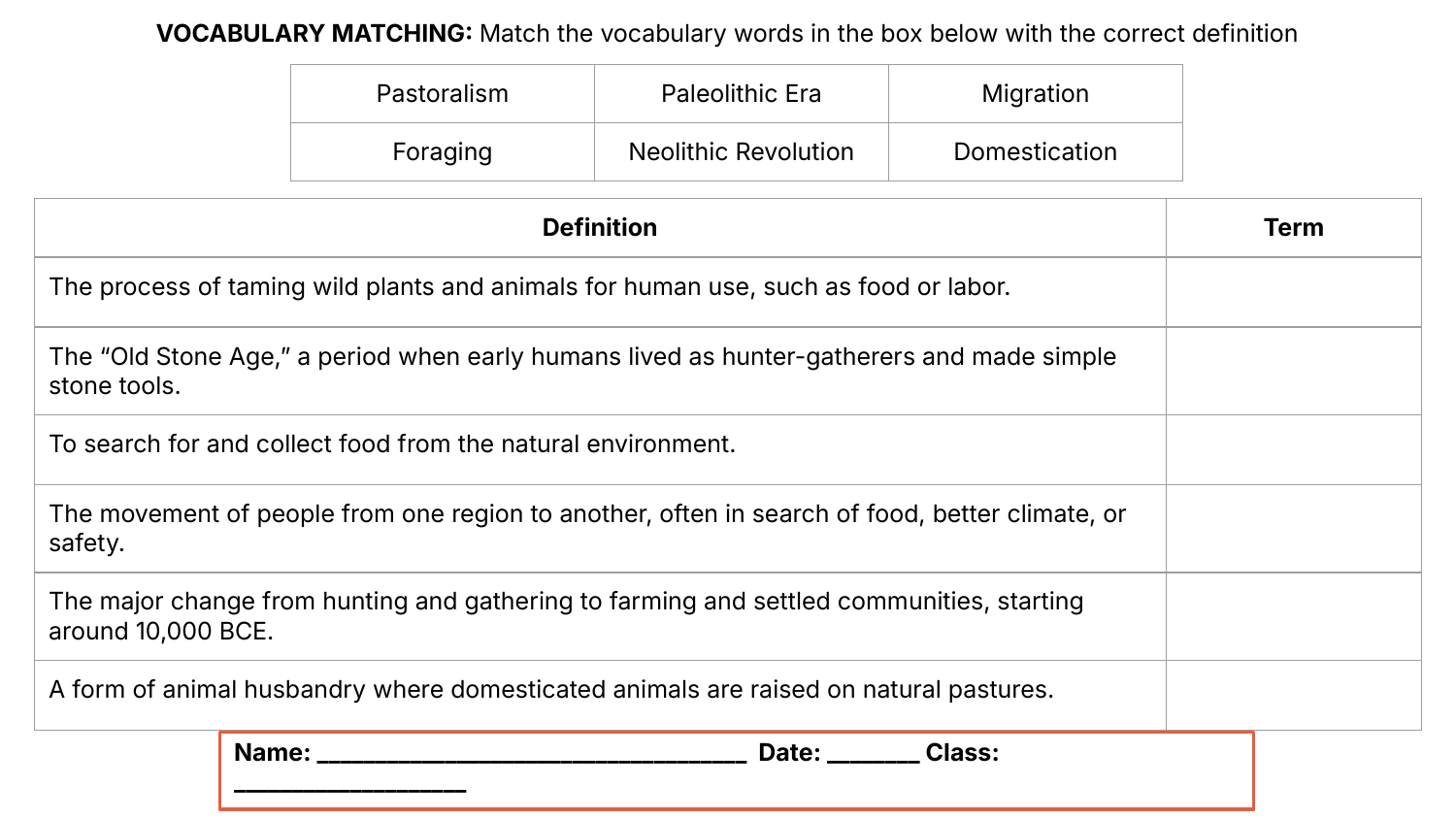

VOCABULARY MATCHING: Match the vocabulary words in the box below with the correct definition

| Pastoralism | Paleolithic Era | Migration |
| --- | --- | --- |
| Foraging | Neolithic Revolution | Domestication |
| Definition | Term |
| --- | --- |
| The process of taming wild plants and animals for human use, such as food or labor. |  |
| The “Old Stone Age,” a period when early humans lived as hunter-gatherers and made simple stone tools. |  |
| To search for and collect food from the natural environment. |  |
| The movement of people from one region to another, often in search of food, better climate, or safety. |  |
| The major change from hunting and gathering to farming and settled communities, starting around 10,000 BCE. |  |
| A form of animal husbandry where domesticated animals are raised on natural pastures. |  |
Name: _____________________________________  Date: ________ Class: ____________________